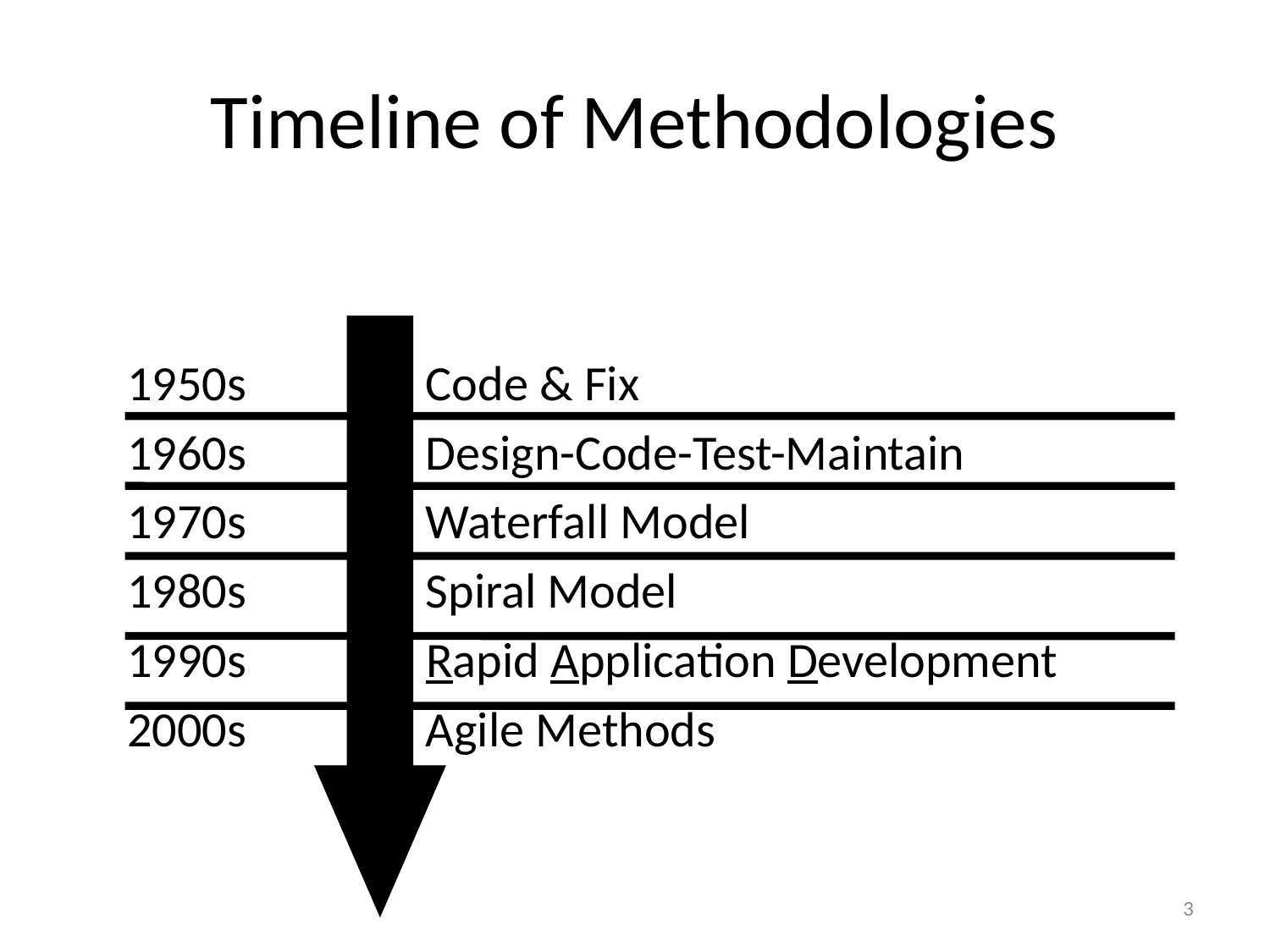

# Timeline of Methodologies

1950s                Code & Fix
1960s                Design-Code-Test-Maintain
1970s                Waterfall Model
1980s                Spiral Model
1990s                Rapid Application Development
2000s                Agile Methods

3